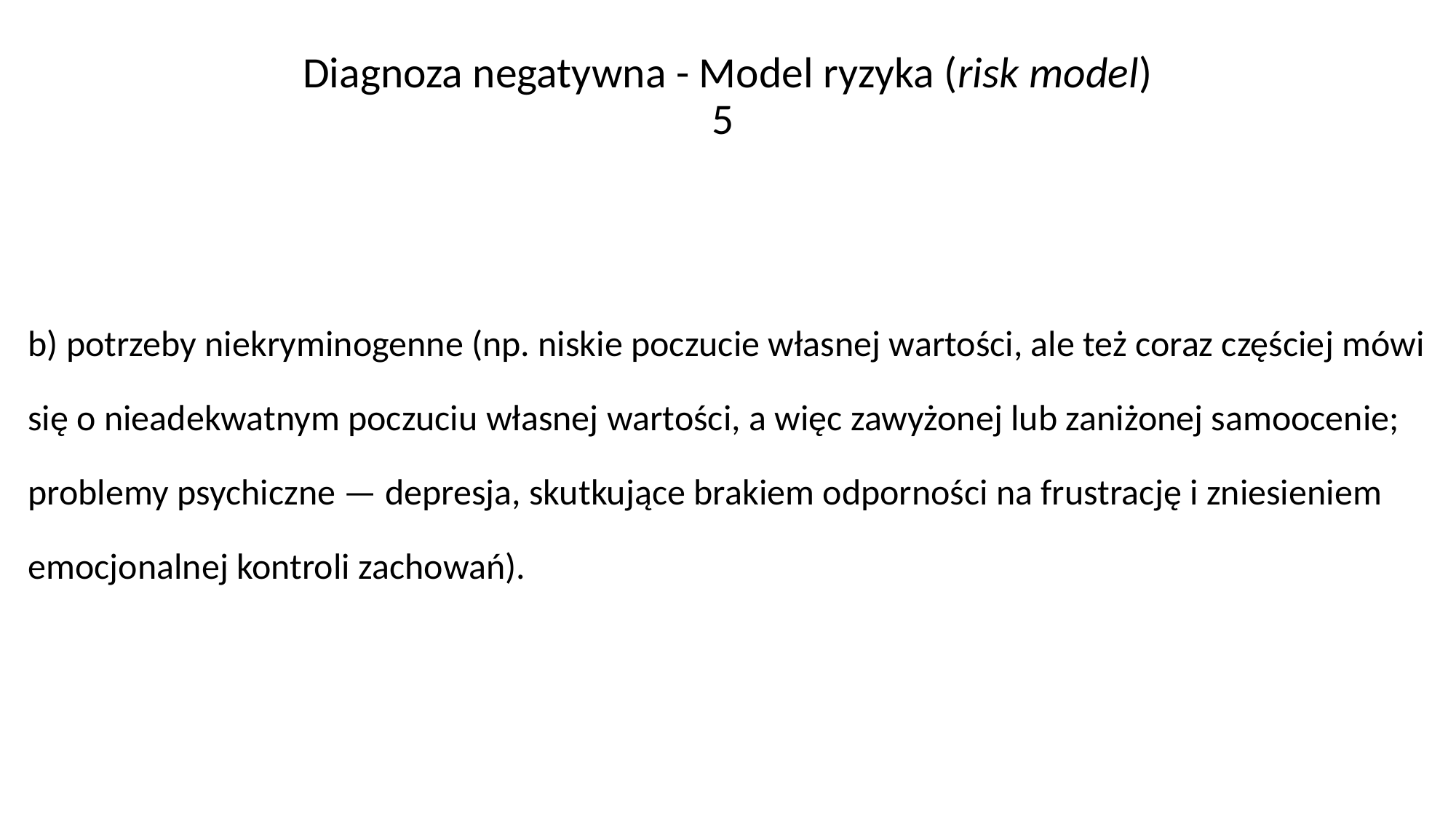

# Diagnoza negatywna - Model ryzyka (risk model) 5

b) potrzeby niekryminogenne (np. niskie poczucie własnej wartości, ale też coraz częściej mówi się o nieadekwatnym poczuciu własnej wartości, a więc zawyżonej lub zaniżonej samoocenie; problemy psychiczne — depresja, skutkujące brakiem odporności na frustrację i zniesieniem emocjonalnej kontroli zachowań).